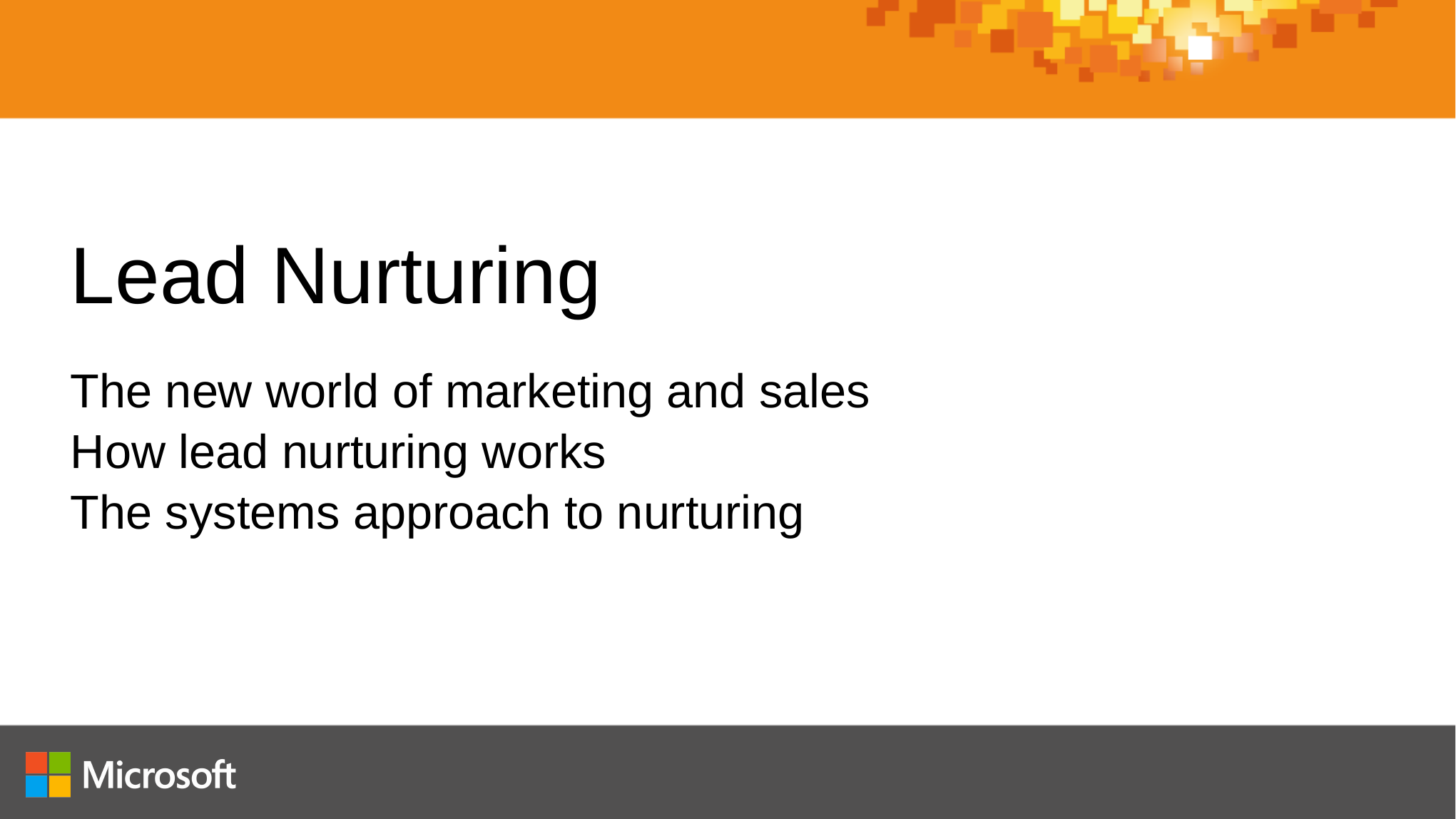

Lead Nurturing
The new world of marketing and sales
How lead nurturing works
The systems approach to nurturing